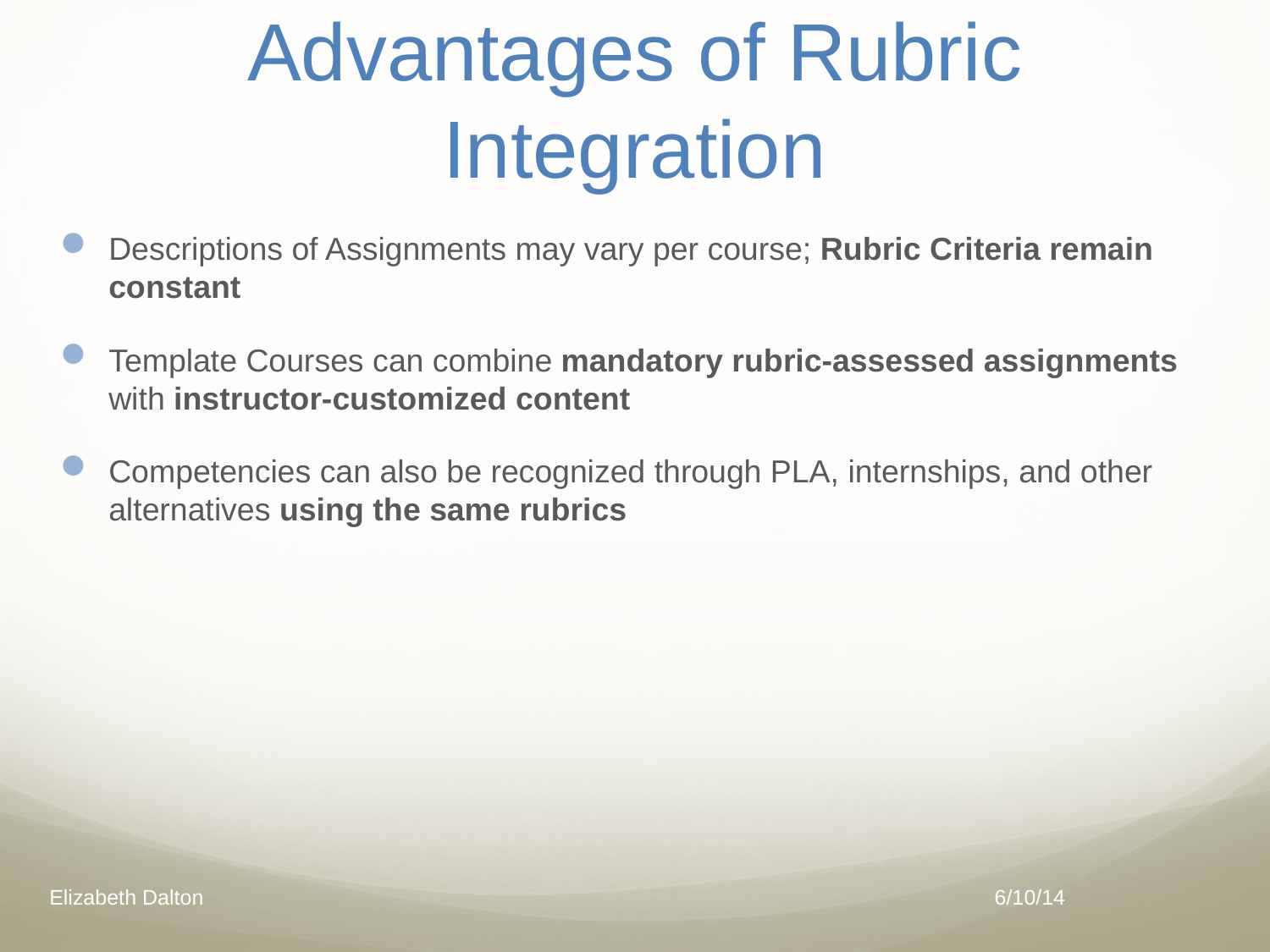

# Advantages of Rubric Integration
Descriptions of Assignments may vary per course; Rubric Criteria remain constant
Template Courses can combine mandatory rubric-assessed assignments with instructor-customized content
Competencies can also be recognized through PLA, internships, and other alternatives using the same rubrics
Elizabeth Dalton
6/10/14